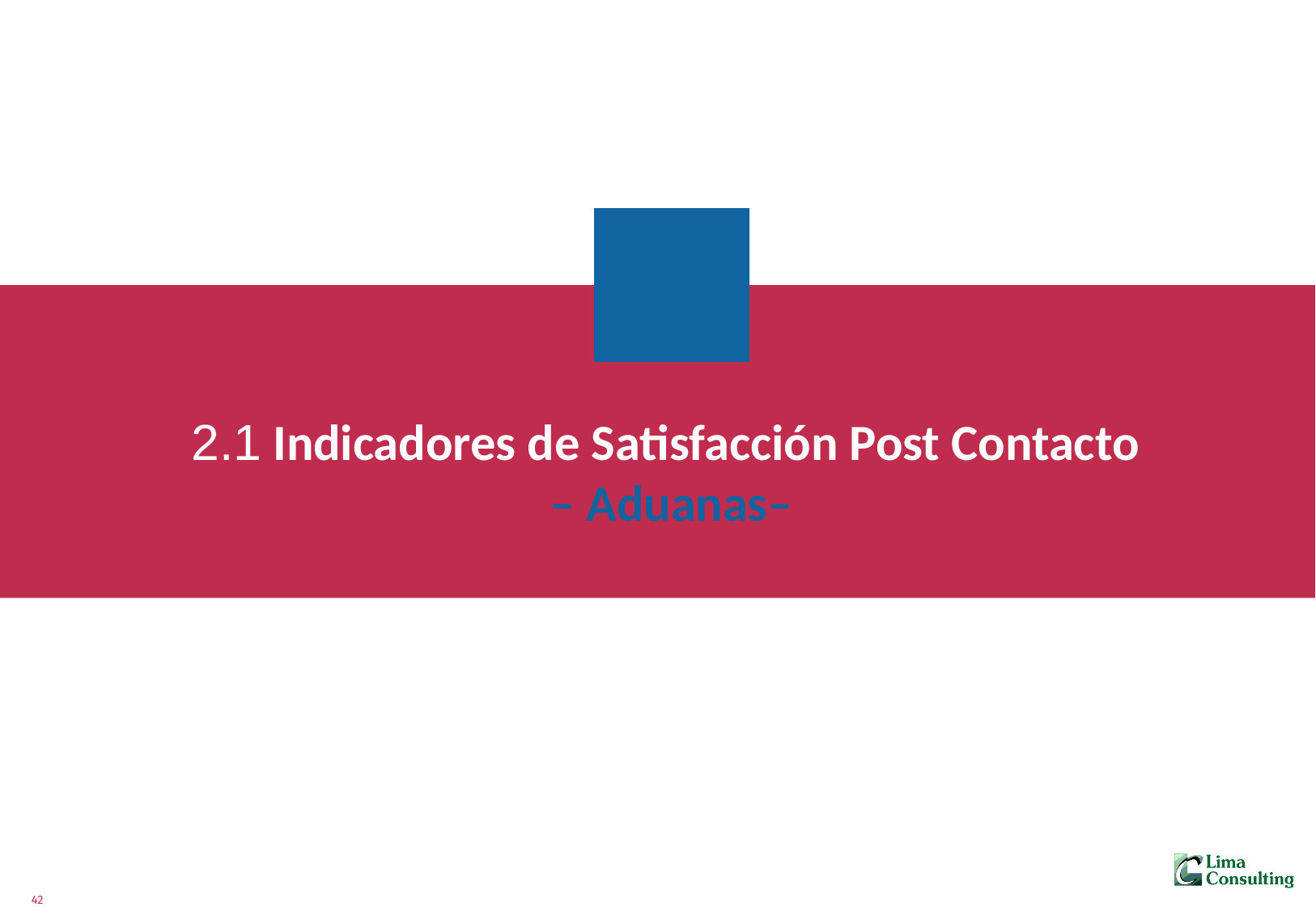

2.1 Indicadores de Satisfacción Post Contacto
– Aduanas–